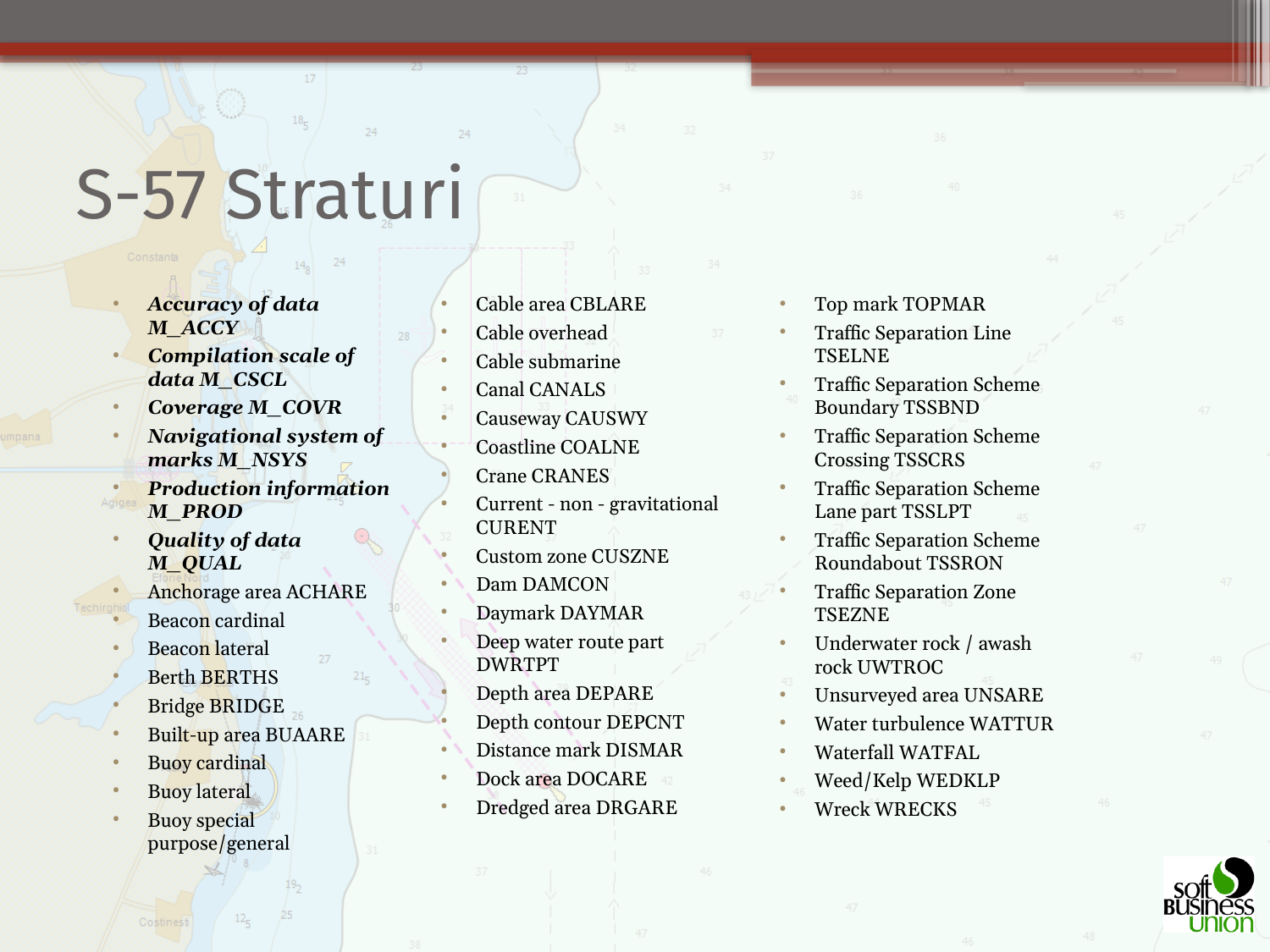

S-57 Straturi
Accuracy of data M_ACCY
Compilation scale of data M_CSCL
Coverage M_COVR
Navigational system of marks M_NSYS
Production information M_PROD
Quality of data M_QUAL
Anchorage area ACHARE
Beacon cardinal
Beacon lateral
Berth BERTHS
Bridge BRIDGE
Built-up area BUAARE
Buoy cardinal
Buoy lateral
Buoy special purpose/general
Cable area CBLARE
Cable overhead
Cable submarine
Canal CANALS
Causeway CAUSWY
Coastline COALNE
Crane CRANES
Current - non - gravitational CURENT
Custom zone CUSZNE
Dam DAMCON
Daymark DAYMAR
Deep water route part DWRTPT
Depth area DEPARE
Depth contour DEPCNT
Distance mark DISMAR
Dock area DOCARE
Dredged area DRGARE
Top mark TOPMAR
Traffic Separation Line TSELNE
Traffic Separation Scheme Boundary TSSBND
Traffic Separation Scheme Crossing TSSCRS
Traffic Separation Scheme Lane part TSSLPT
Traffic Separation Scheme Roundabout TSSRON
Traffic Separation Zone TSEZNE
Underwater rock / awash rock UWTROC
Unsurveyed area UNSARE
Water turbulence WATTUR
Waterfall WATFAL
Weed/Kelp WEDKLP
Wreck WRECKS